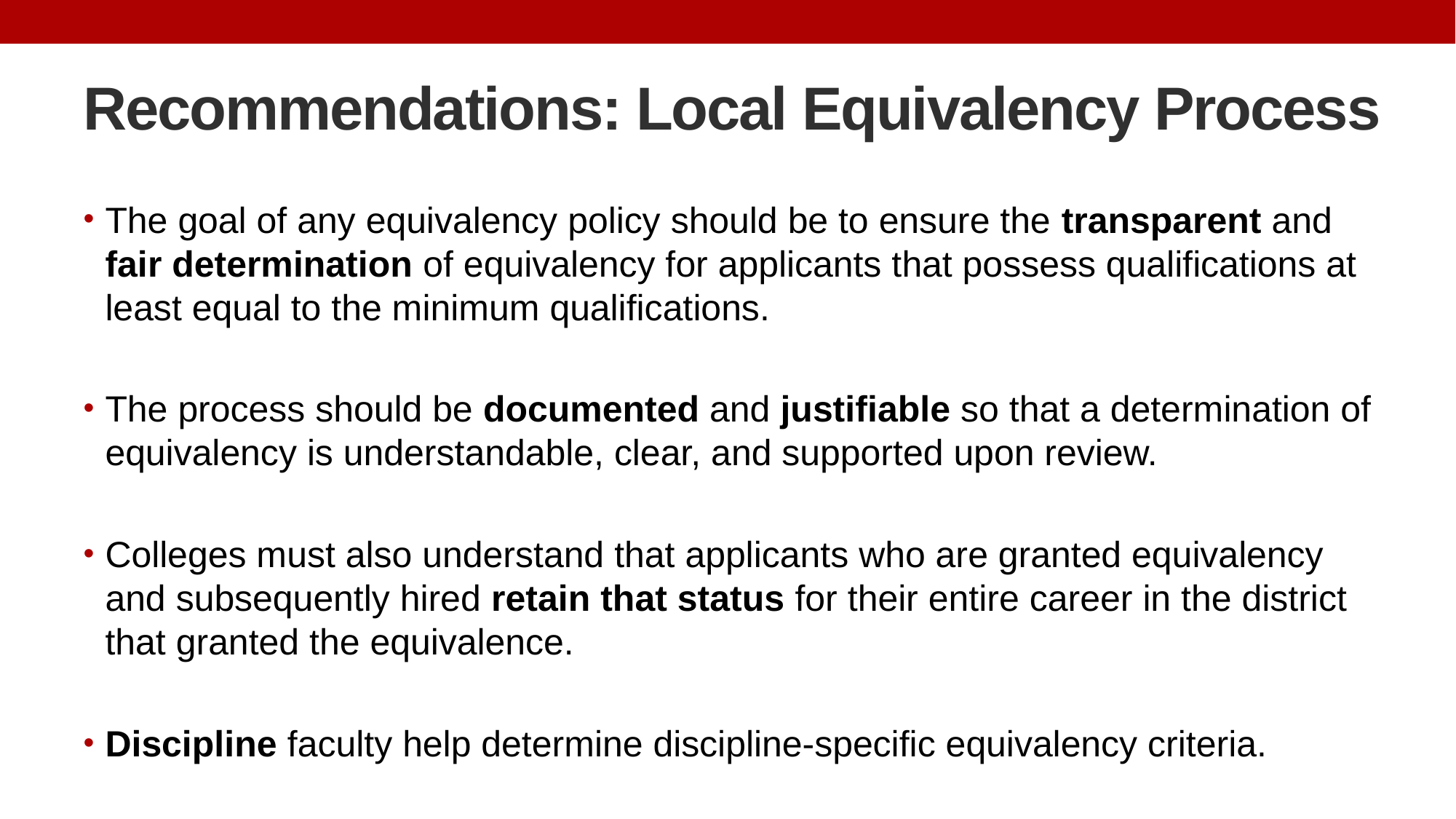

Recommendations: Local Equivalency Process
The goal of any equivalency policy should be to ensure the transparent and fair determination of equivalency for applicants that possess qualifications at least equal to the minimum qualifications.

The process should be documented and justifiable so that a determination of equivalency is understandable, clear, and supported upon review.

Colleges must also understand that applicants who are granted equivalency and subsequently hired retain that status for their entire career in the district that granted the equivalence.

Discipline faculty help determine discipline-specific equivalency criteria.